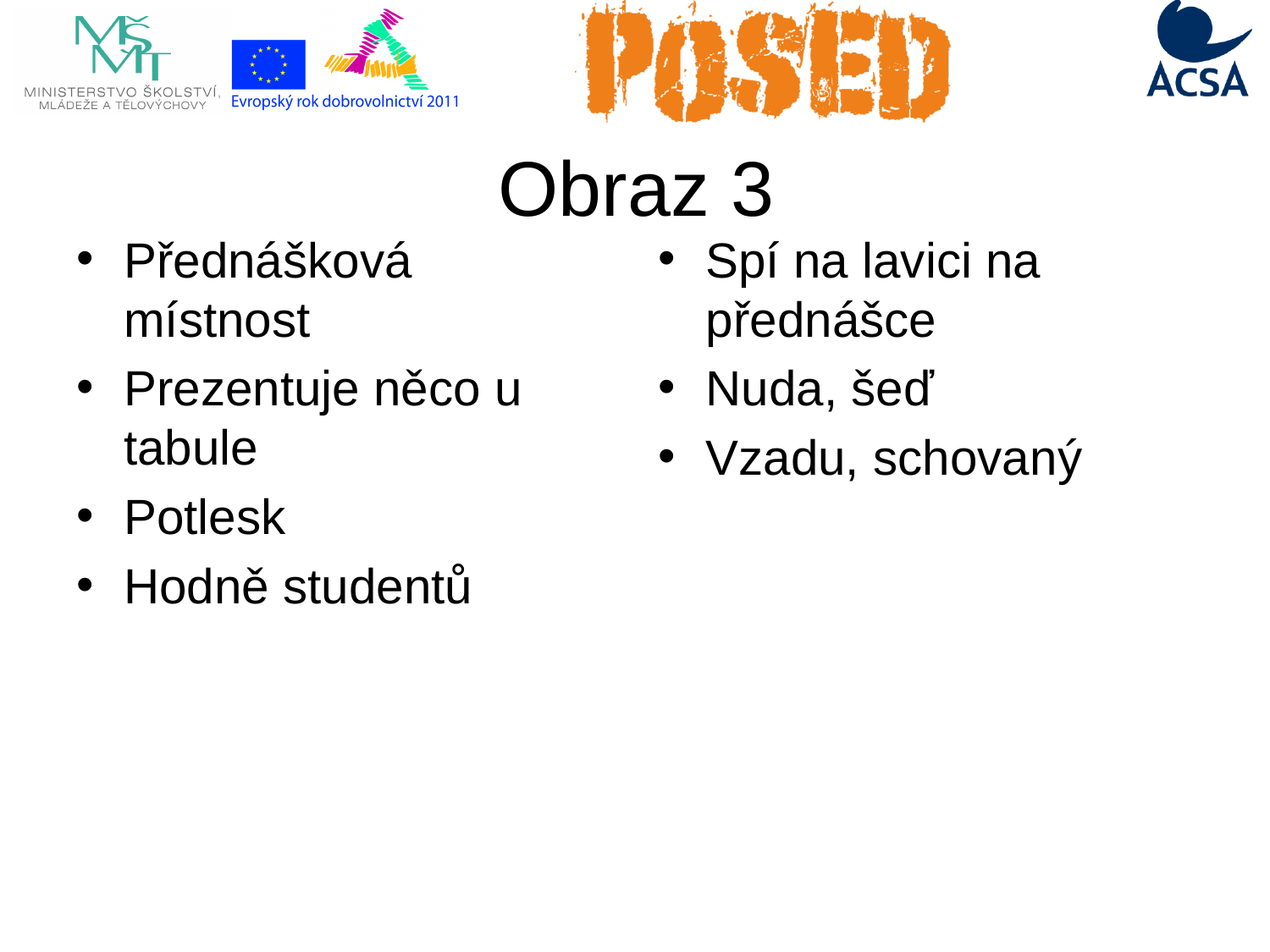

Obraz 3
Přednášková místnost
Prezentuje něco u tabule
Potlesk
Hodně studentů
Spí na lavici na přednášce
Nuda, šeď
Vzadu, schovaný